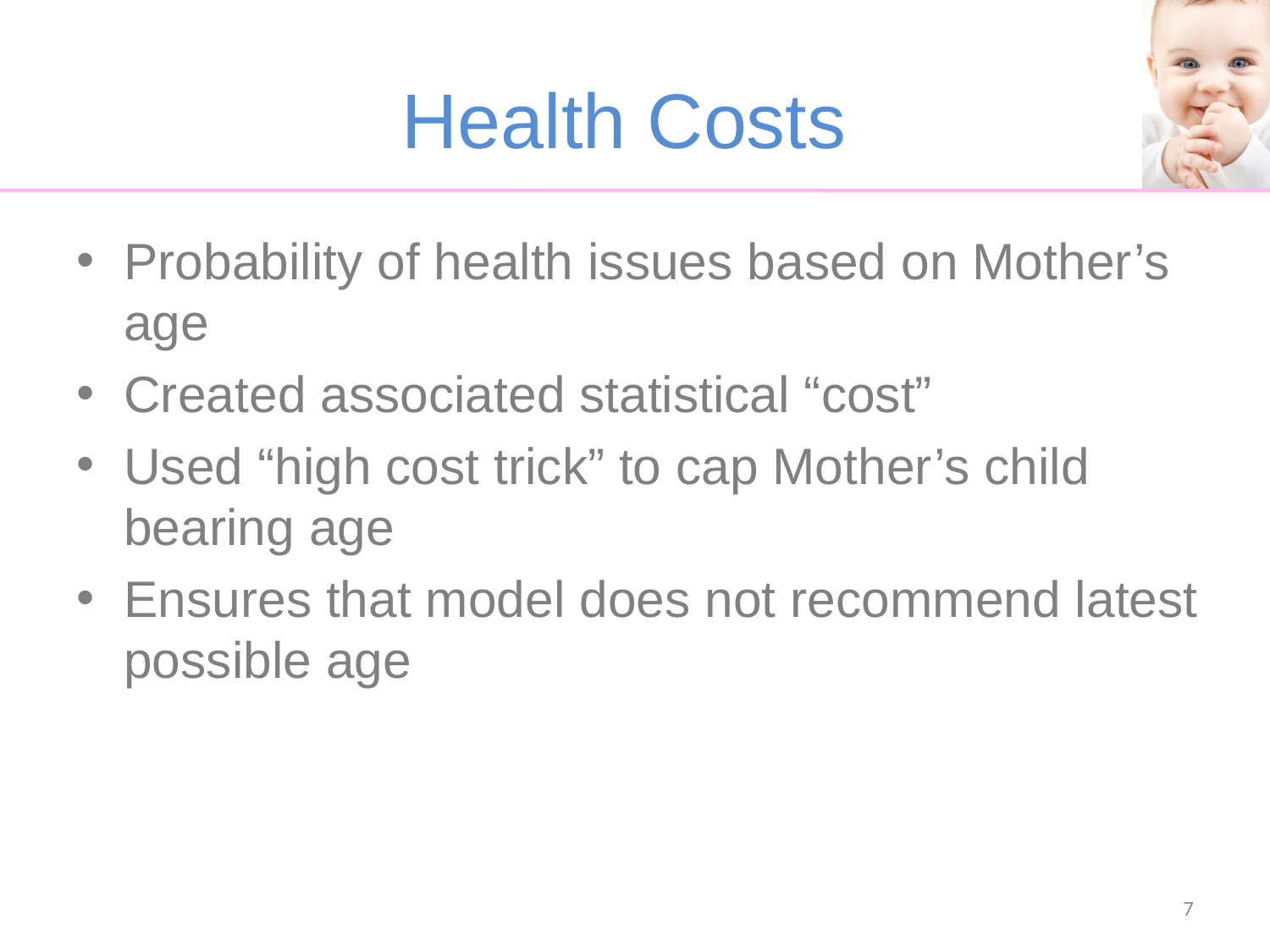

# Health Costs
Probability of health issues based on Mother’s age
Created associated statistical “cost”
Used “high cost trick” to cap Mother’s child bearing age
Ensures that model does not recommend latest possible age
7